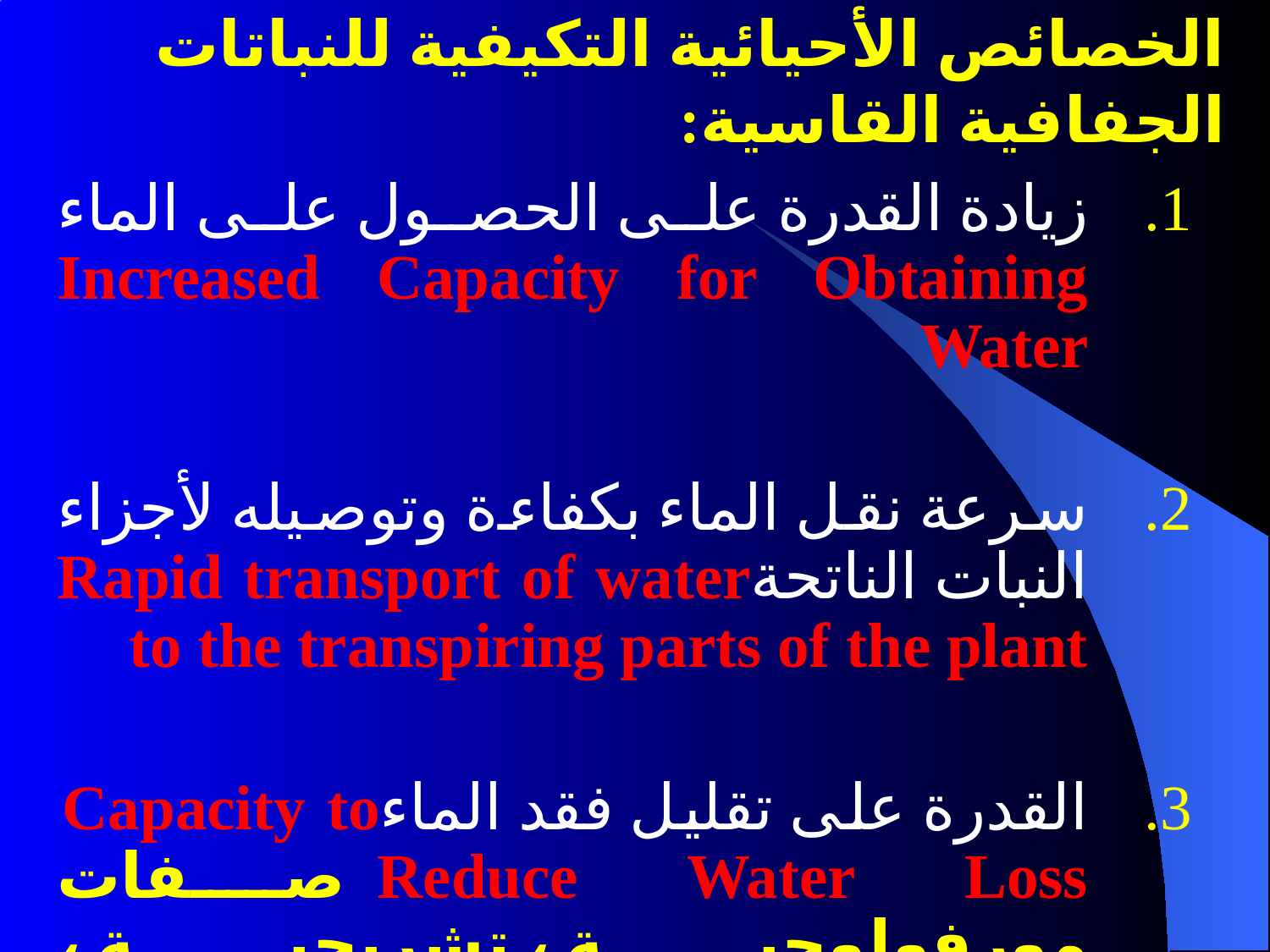

# الخصائص الأحيائية التكيفية للنباتات الجفافية القاسية:
زيادة القدرة على الحصول على الماء Increased Capacity for Obtaining Water

سرعة نقل الماء بكفاءة وتوصيله لأجزاء النبات الناتحةRapid transport of water to the transpiring parts of the plant

القدرة على تقليل فقد الماءCapacity to Reduce Water Loss  صفات مورفولوجية ، تشريحية ، فسيولوجيه  (موضوع المحاضرة التالية)